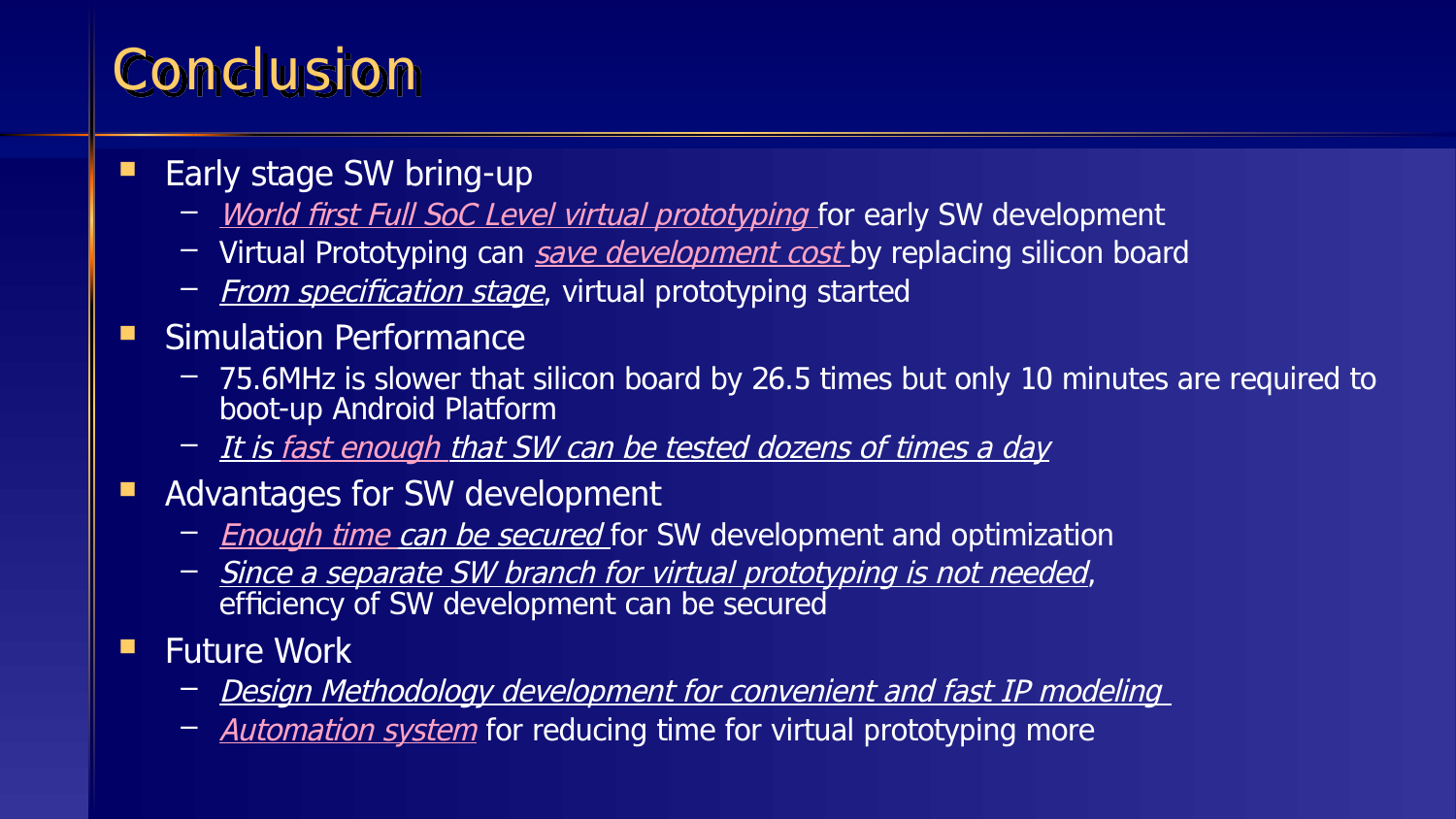

# Conclusion
Early stage SW bring-up
World first Full SoC Level virtual prototyping for early SW development
Virtual Prototyping can save development cost by replacing silicon board
From specification stage, virtual prototyping started
Simulation Performance
75.6MHz is slower that silicon board by 26.5 times but only 10 minutes are required to boot-up Android Platform
It is fast enough that SW can be tested dozens of times a day
Advantages for SW development
Enough time can be secured for SW development and optimization
Since a separate SW branch for virtual prototyping is not needed,
efficiency of SW development can be secured
Future Work
Design Methodology development for convenient and fast IP modeling
Automation system for reducing time for virtual prototyping more